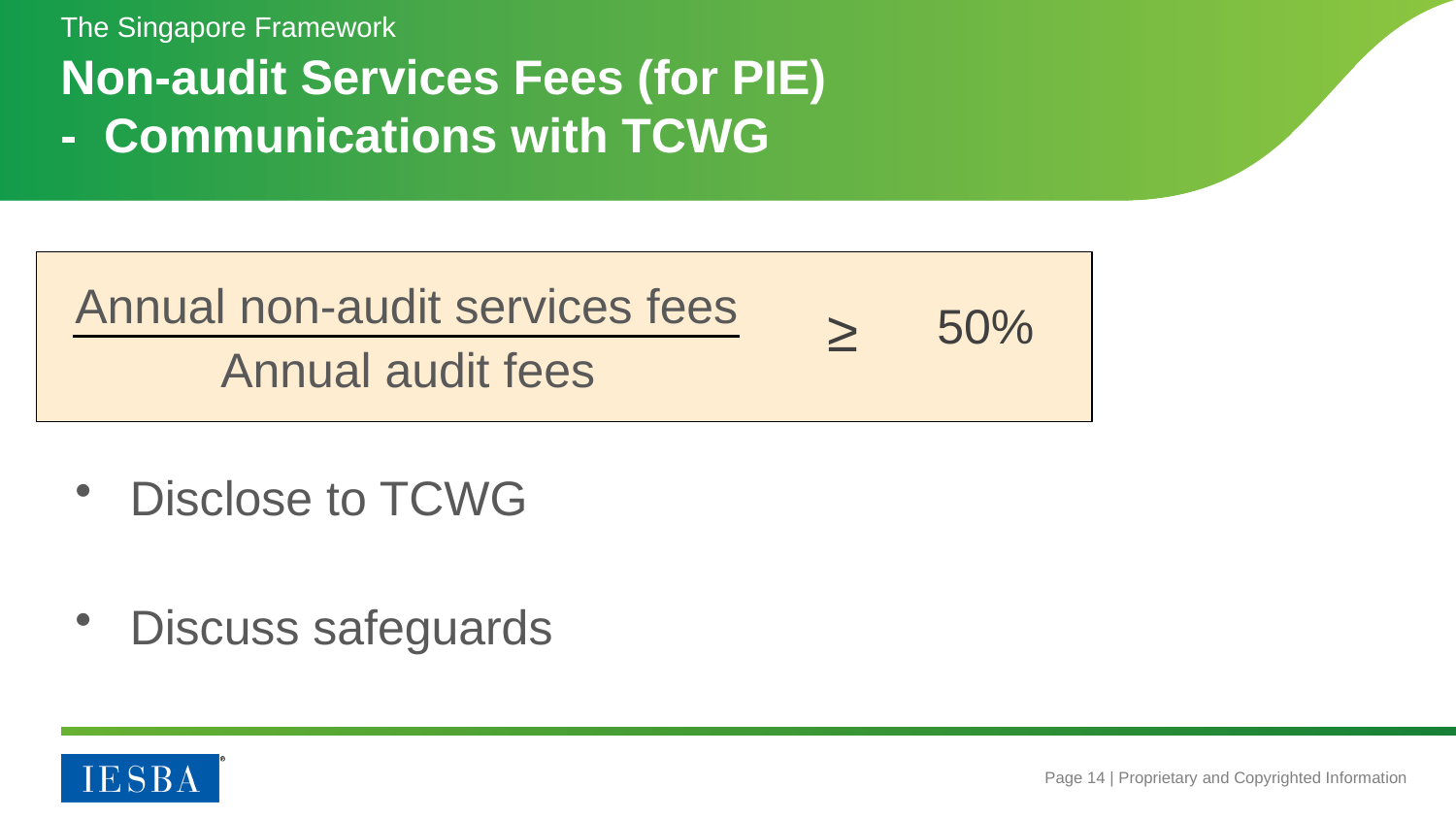

The Singapore Framework

# Non-audit Services Fees (for PIE) -  Communications with TCWG

Annual non-audit services fees
	Annual audit fees

Disclose to TCWG

Discuss safeguards

≥
50%